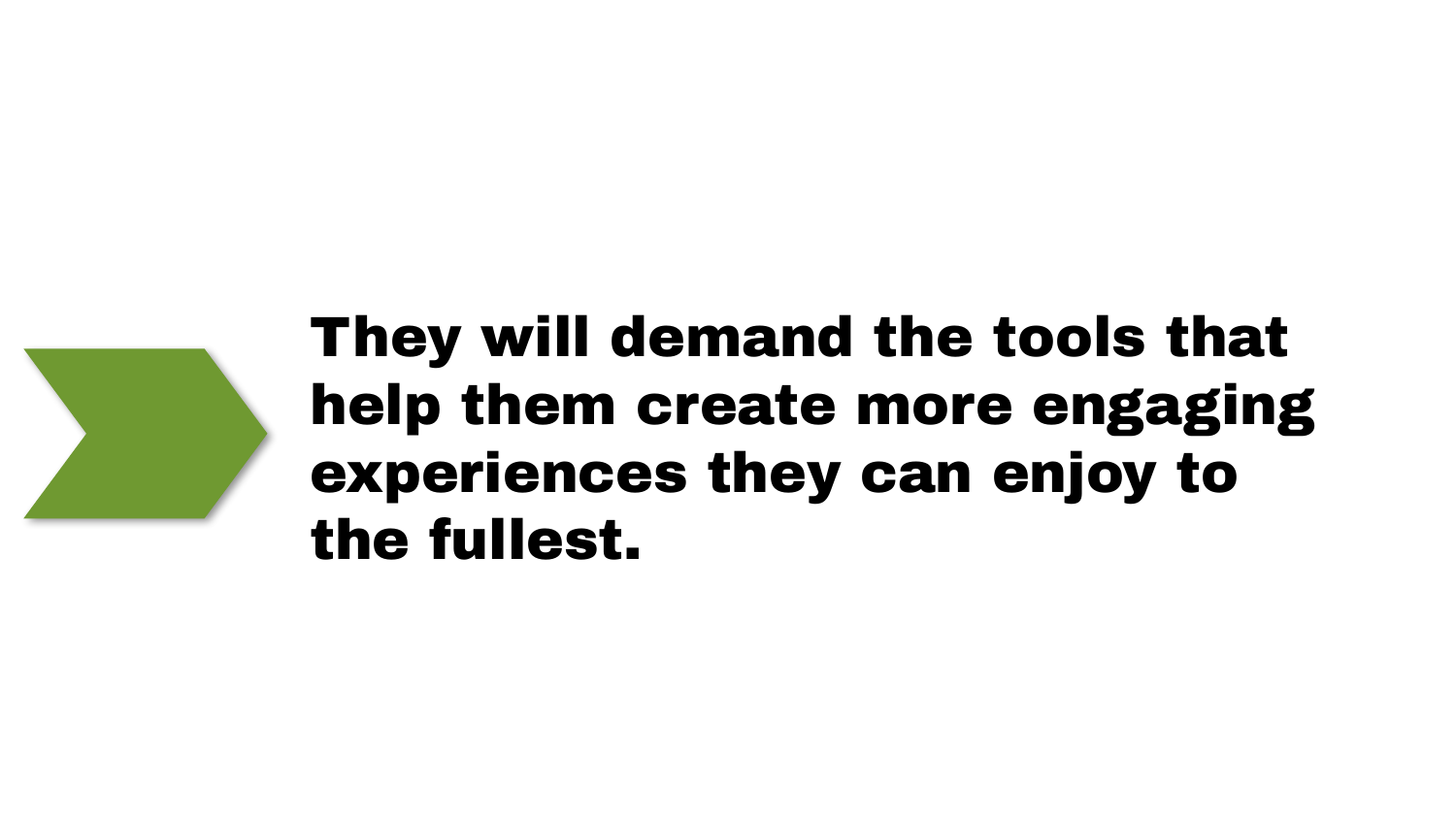

They will demand the tools that help them create more engaging experiences they can enjoy to
the fullest.